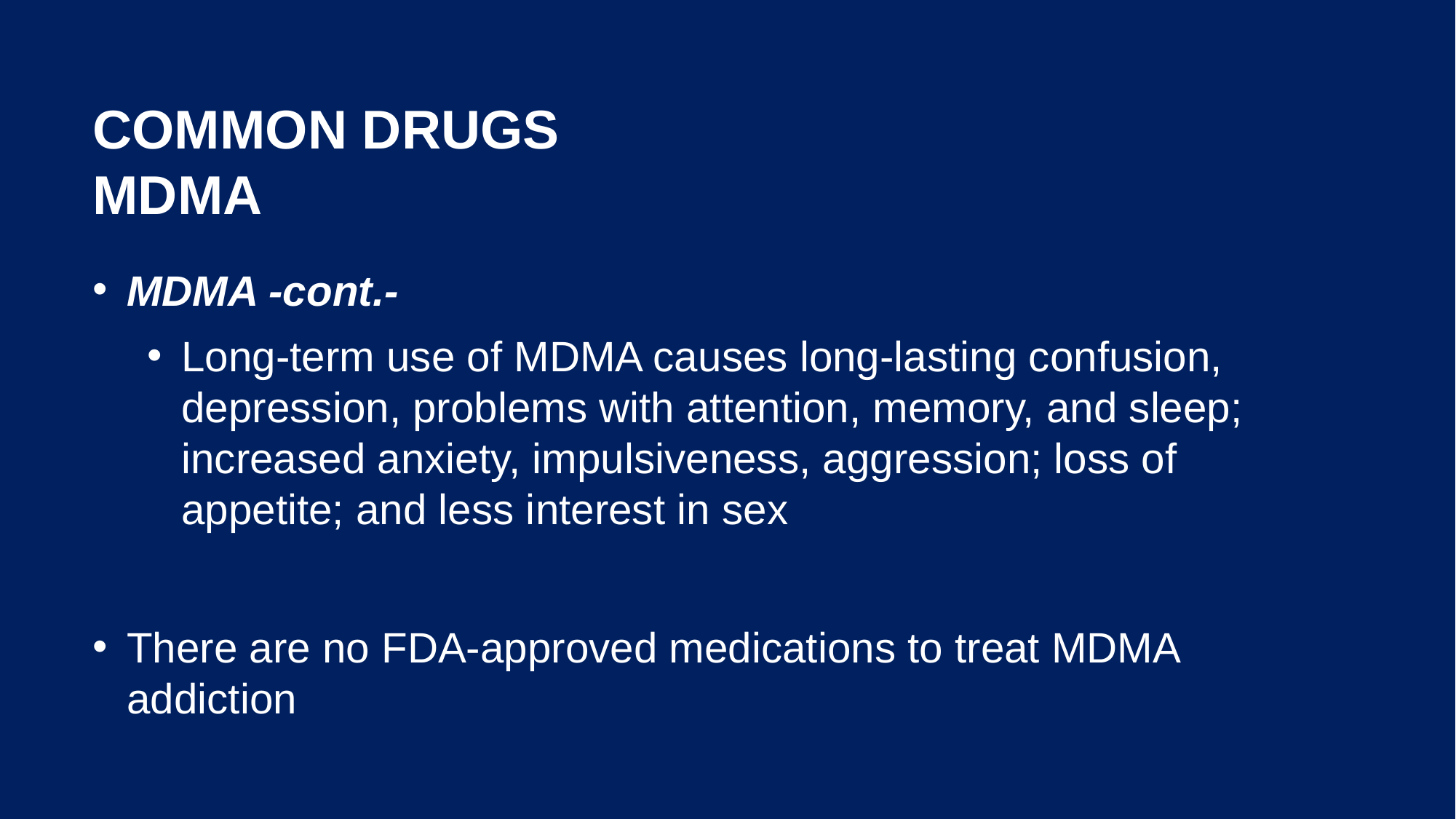

# Common Drugs MDMA
MDMA -cont.-
Long-term use of MDMA causes long-lasting confusion, depression, problems with attention, memory, and sleep; increased anxiety, impulsiveness, aggression; loss of appetite; and less interest in sex

There are no FDA-approved medications to treat MDMA addiction